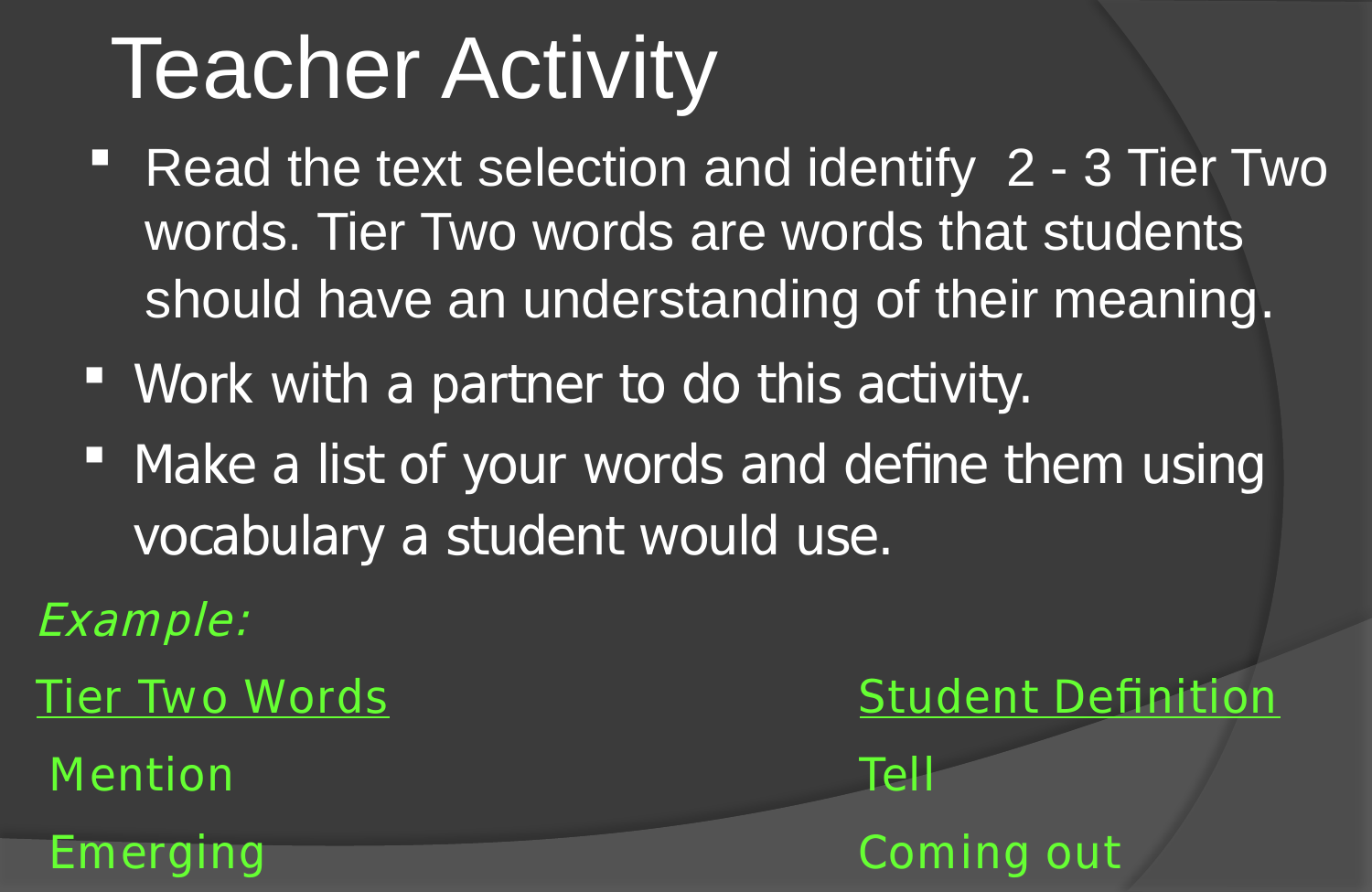

# Teacher Activity
Read the text selection and identify  2 - 3 Tier Two words. Tier Two words are words that students should have an understanding of their meaning.
Work with a partner to do this activity.
Make a list of your words and define them using vocabulary a student would use.
Example:
Tier Two Words				Student Definition
 Mention			     		Tell
 Emerging			    	 	Coming out